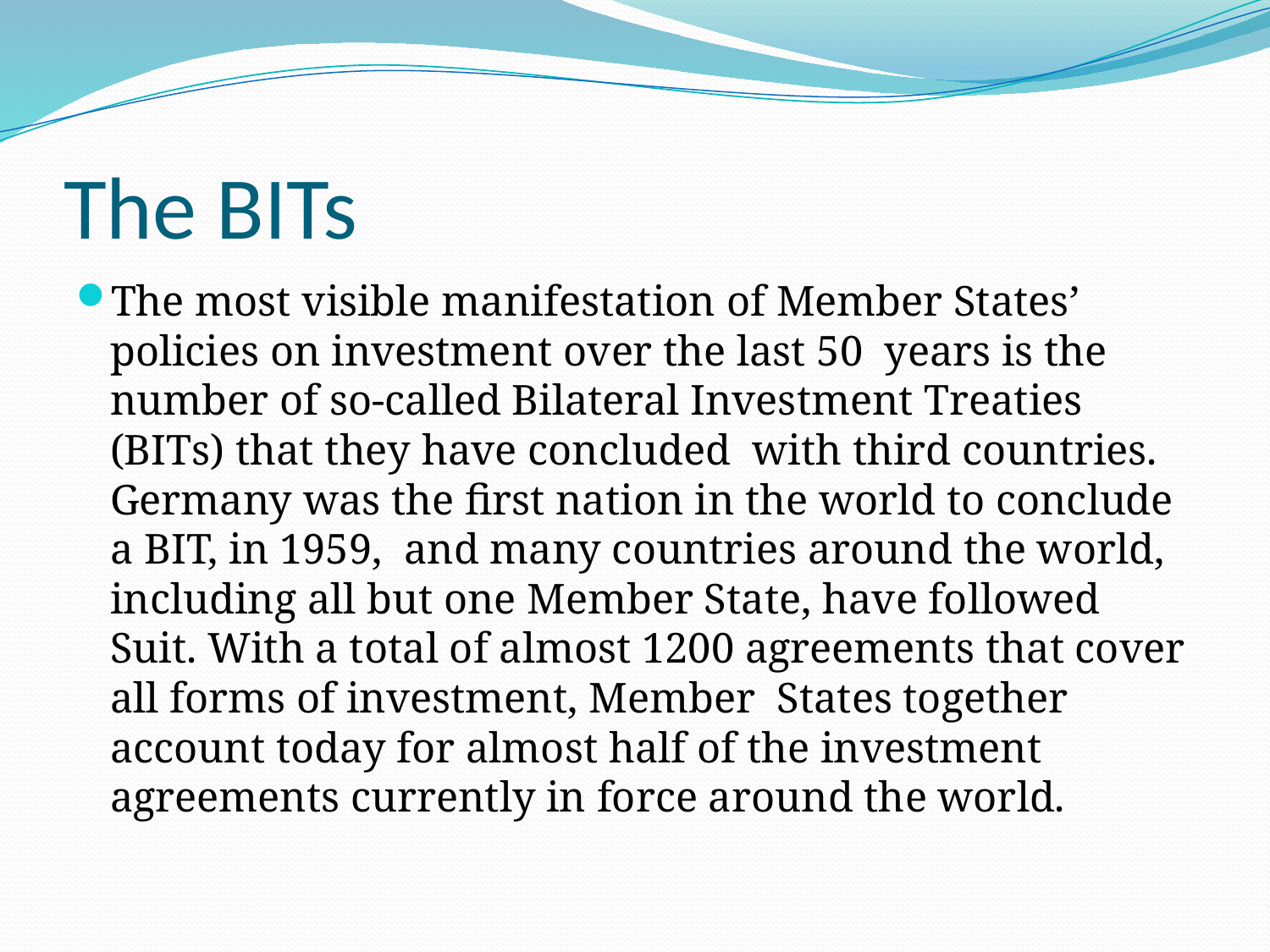

# The BITs
The most visible manifestation of Member States’ policies on investment over the last 50  years is the number of so-called Bilateral Investment Treaties (BITs) that they have concluded  with third countries. Germany was the first nation in the world to conclude a BIT, in 1959,  and many countries around the world, including all but one Member State, have followed  Suit. With a total of almost 1200 agreements that cover all forms of investment, Member  States together account today for almost half of the investment agreements currently in force around the world.